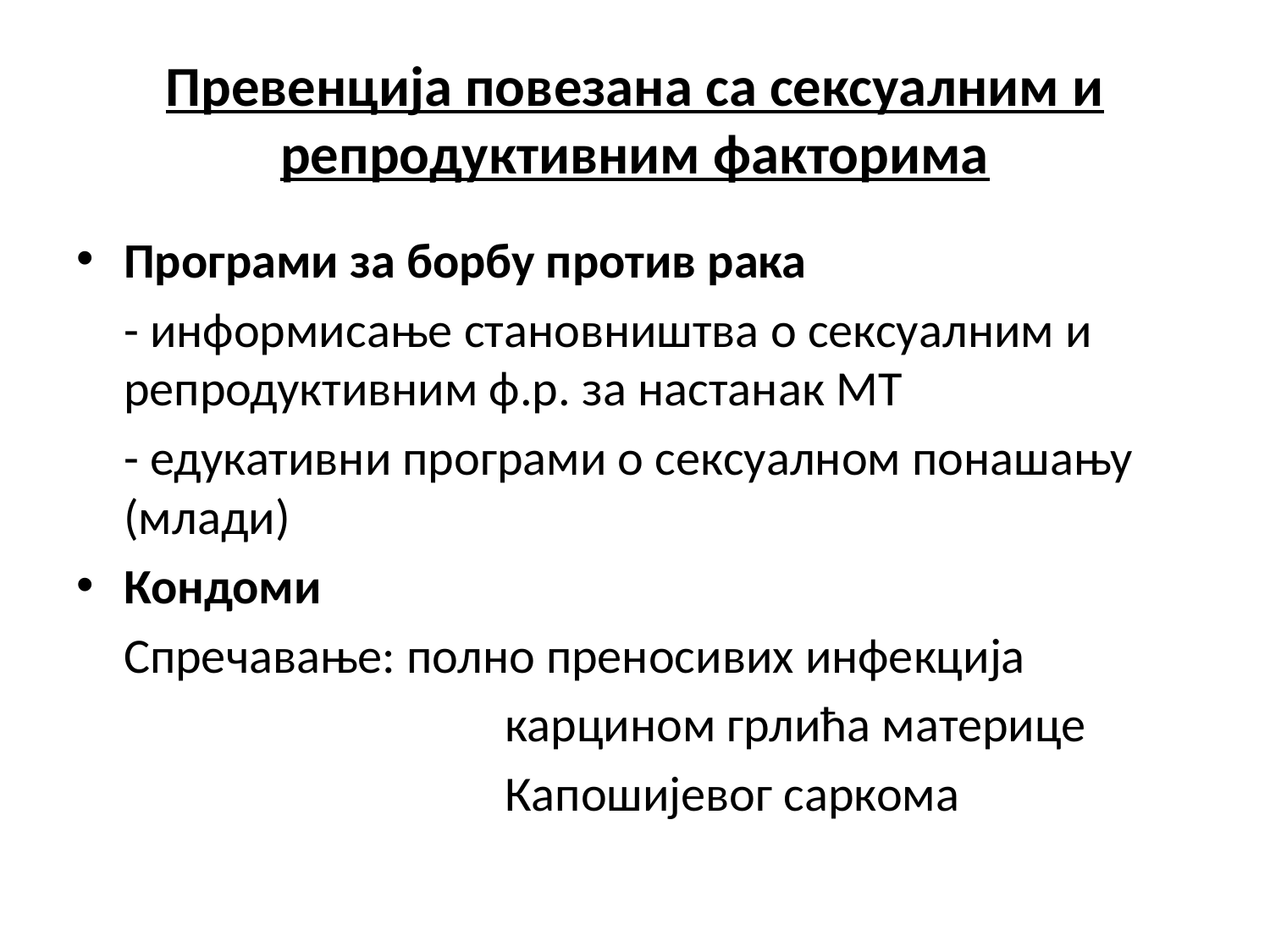

# Превенција повезана са сексуалним и репродуктивним факторима
Програми за борбу против рака
	- информисање становништва о сексуалним и репродуктивним ф.р. за настанак МТ
	- едукативни програми о сексуалном понашању (млади)
Кондоми
	Спречавање: полно преносивих инфекција
		 		карцином грлића материце
				Капошијевог саркома